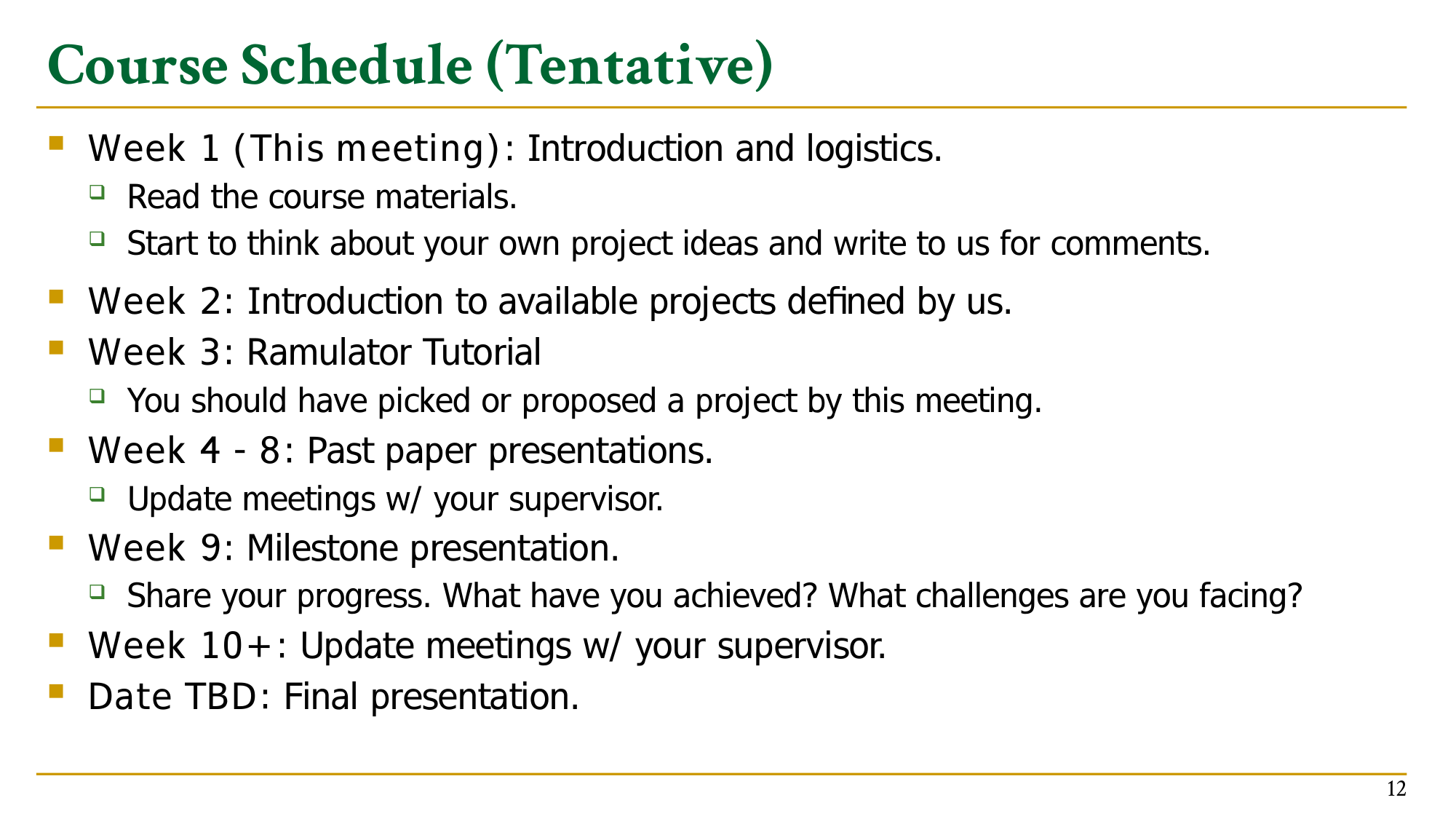

# Course Schedule (Tentative)
Week 1 (This meeting): Introduction and logistics.
Read the course materials.
Start to think about your own project ideas and write to us for comments.
Week 2: Introduction to available projects defined by us.
Week 3: Ramulator Tutorial
You should have picked or proposed a project by this meeting.
Week 4 - 8: Past paper presentations.
Update meetings w/ your supervisor.
Week 9: Milestone presentation.
Share your progress. What have you achieved? What challenges are you facing?
Week 10+: Update meetings w/ your supervisor.
Date TBD: Final presentation.

12